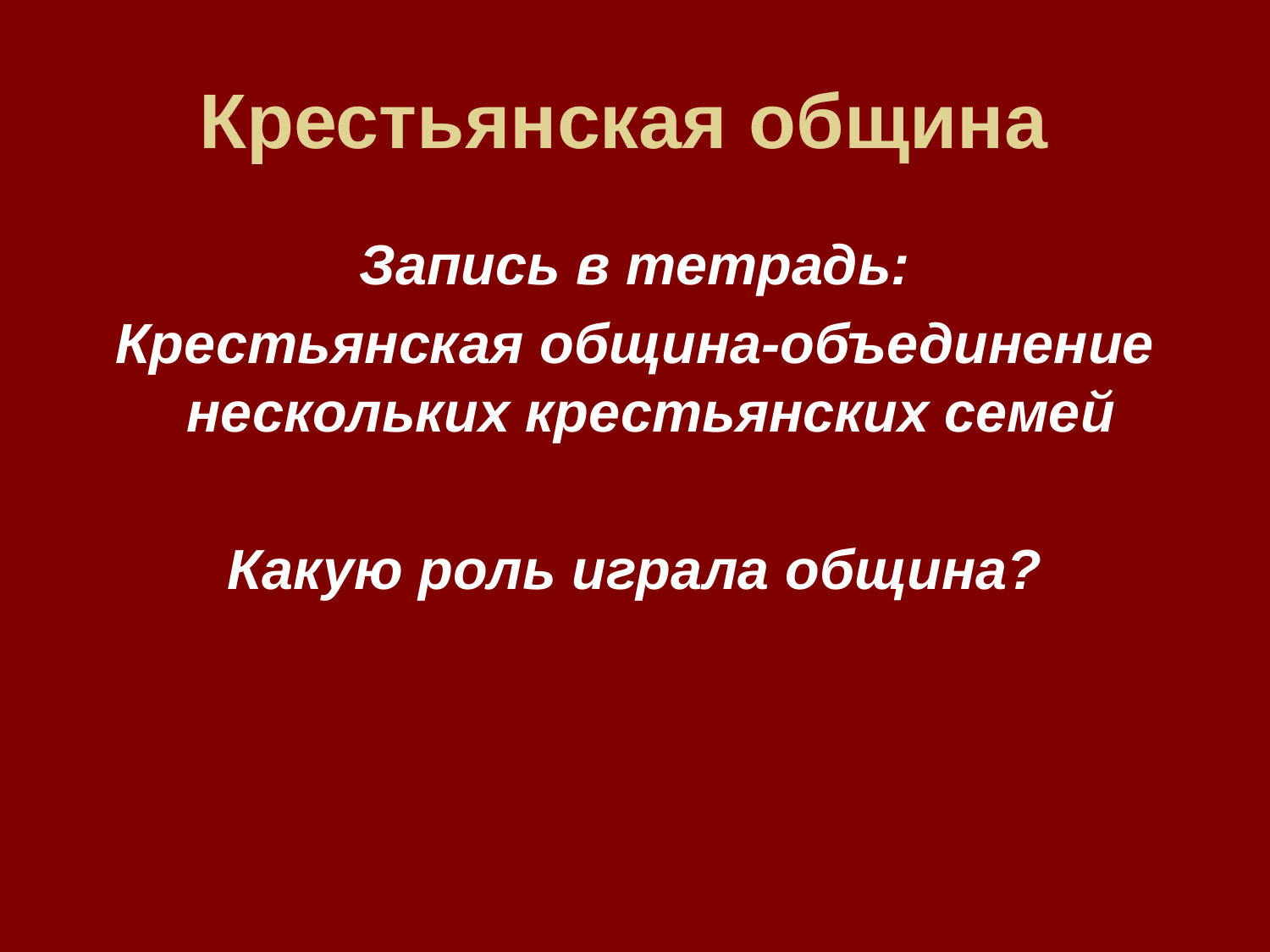

# Крестьянская община
Запись в тетрадь:
Крестьянская община-объединение нескольких крестьянских семей

Какую роль играла община?